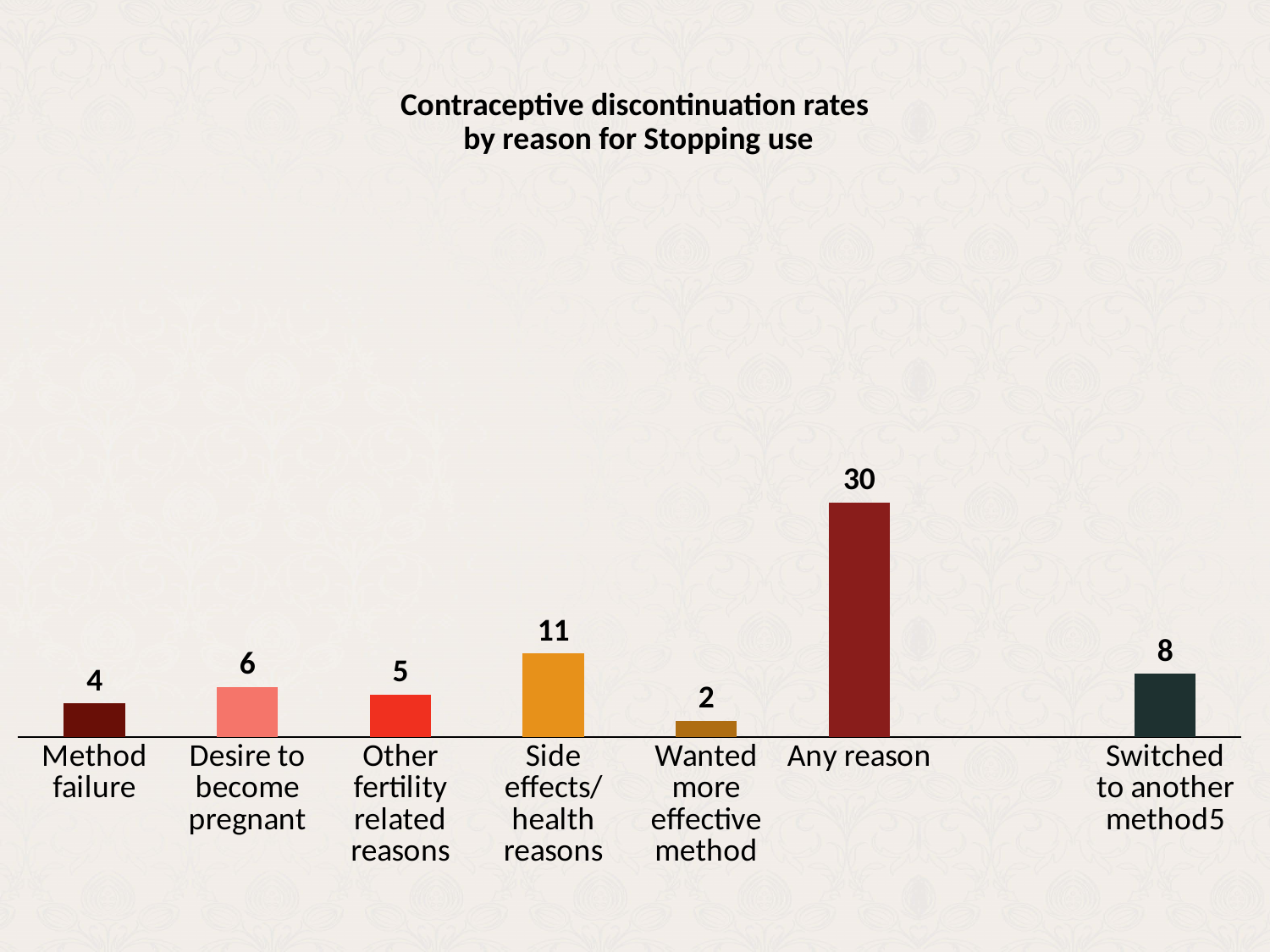

# Contraceptive discontinuation rates by reason for Stopping use

### Chart

| Category | Column1 |
|---|---|
| Method failure | 4.3 |
| Desire to become pregnant | 6.4 |
| Other fertility related reasons | 5.4 |
| Side effects/ health reasons | 10.7 |
| Wanted more effective method | 2.1 |
| Any reason | 30.1 |
|  | None |
| Switched to another method5 | 8.1 |